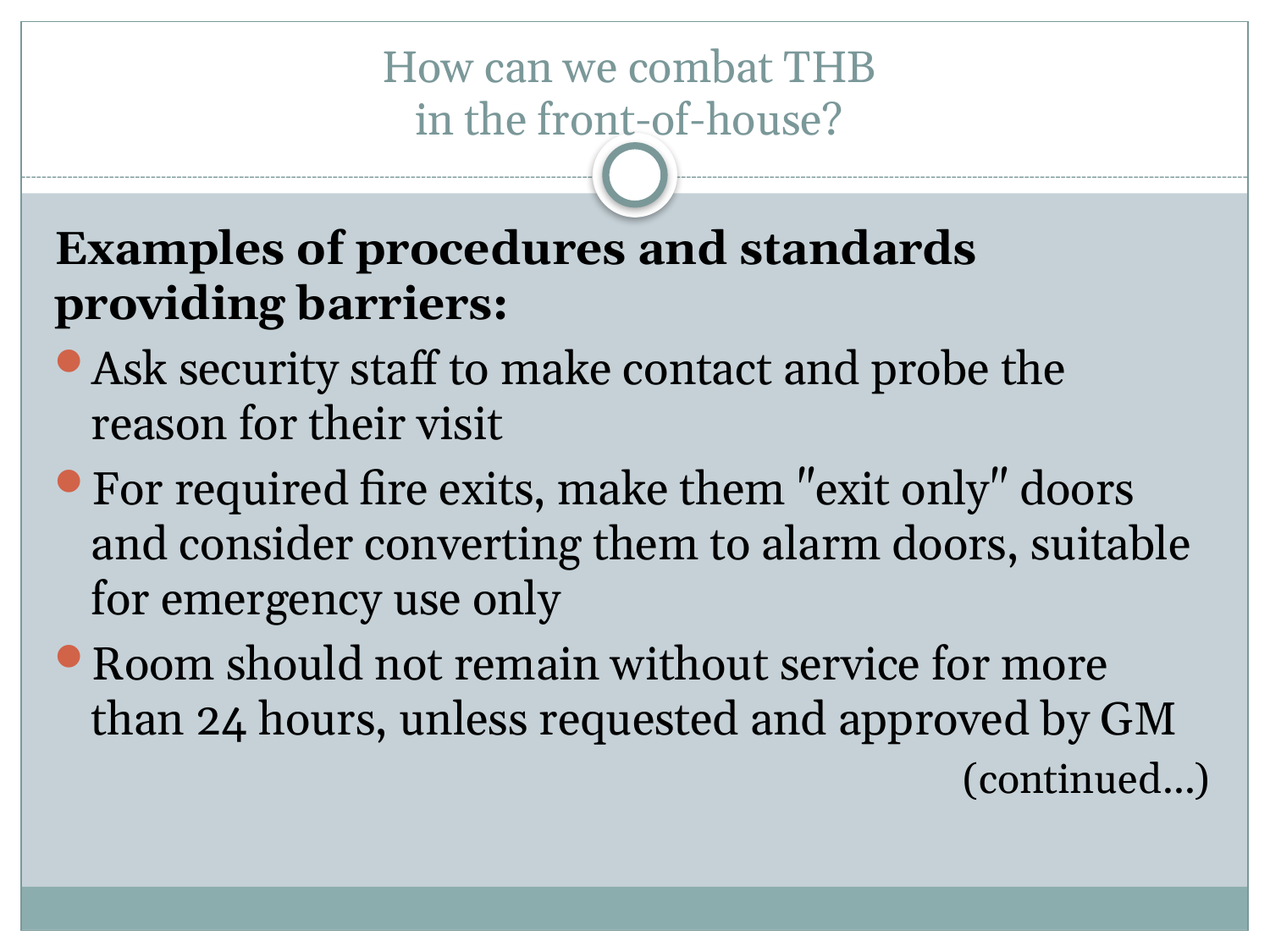

# How can we combat THB in the front-of-house?
Examples of procedures and standards providing barriers:
Ask security staff to make contact and probe the reason for their visit
For required fire exits, make them "exit only" doors and consider converting them to alarm doors, suitable for emergency use only
Room should not remain without service for more than 24 hours, unless requested and approved by GM
(continued…)